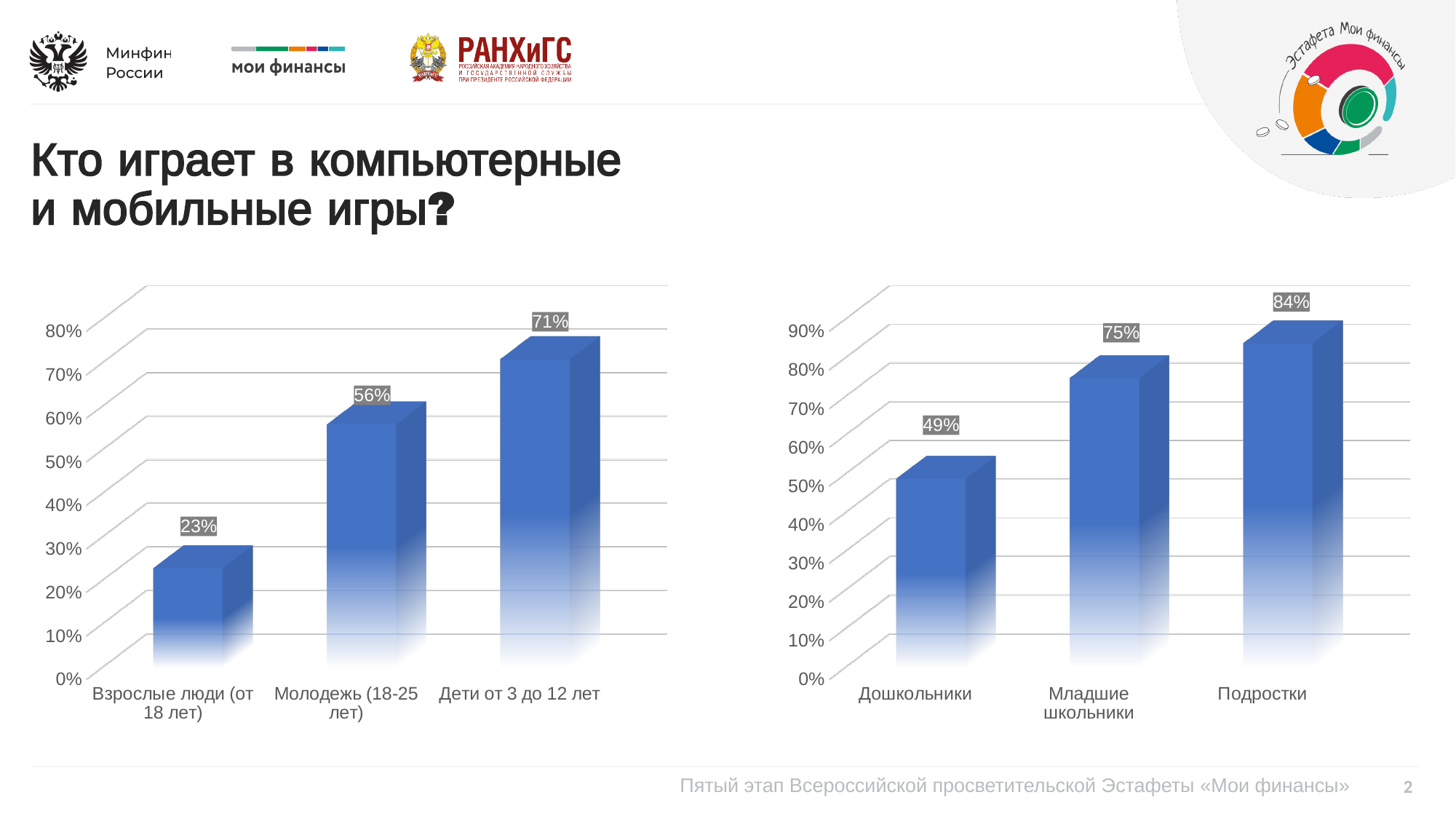

Кто играет в компьютерные
и мобильные игры?

[unsupported chart]

[unsupported chart]